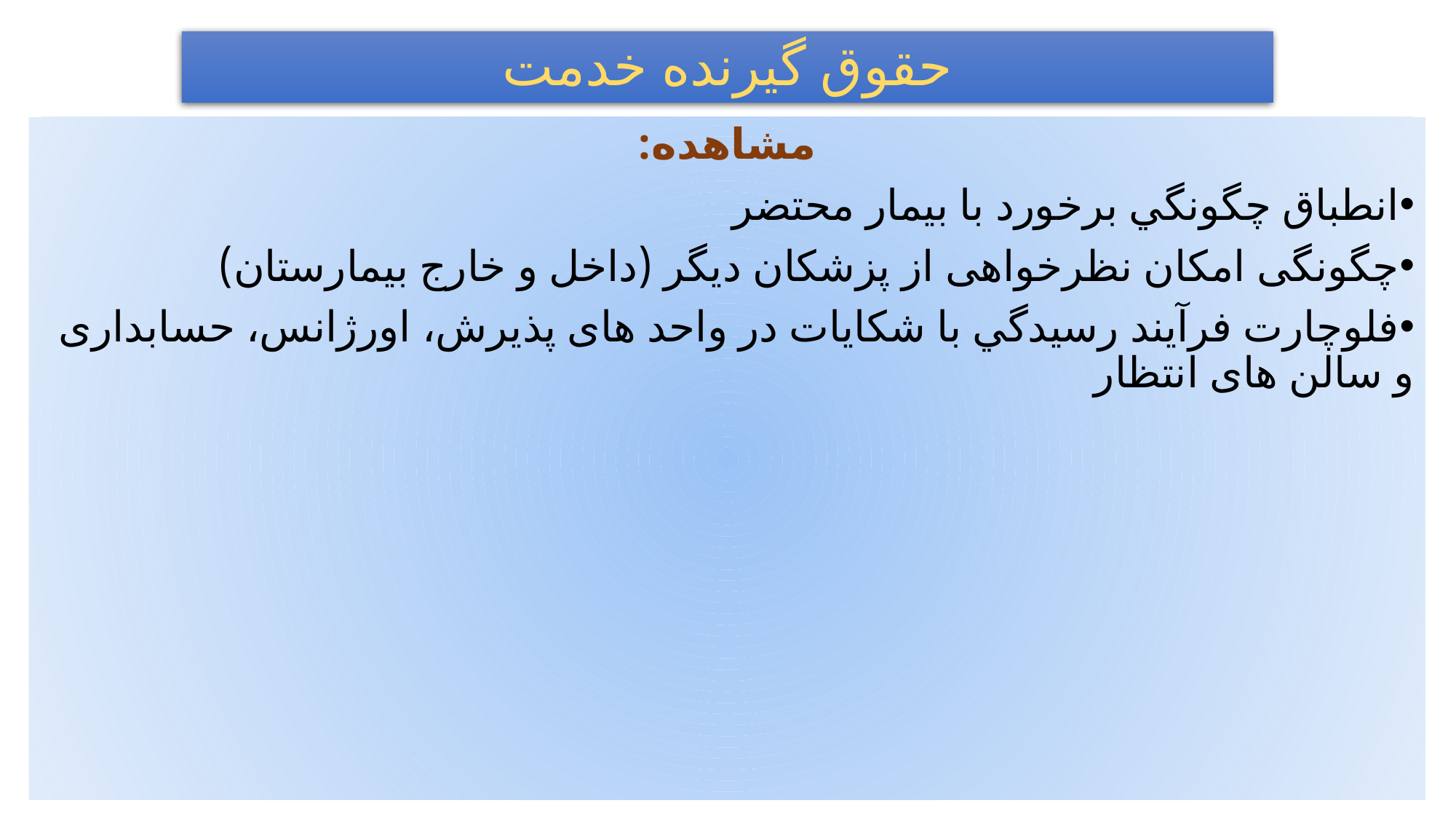

# حقوق گيرنده خدمت
مشاهده:
انطباق چگونگي برخورد با بيمار محتضر
چگونگی امکان نظرخواهی از پزشکان دیگر (داخل و خارج بیمارستان)
فلوچارت فرآیند رسيدگي با شکايات در واحد های پذیرش، اورژانس، حسابداری و سالن های انتظار